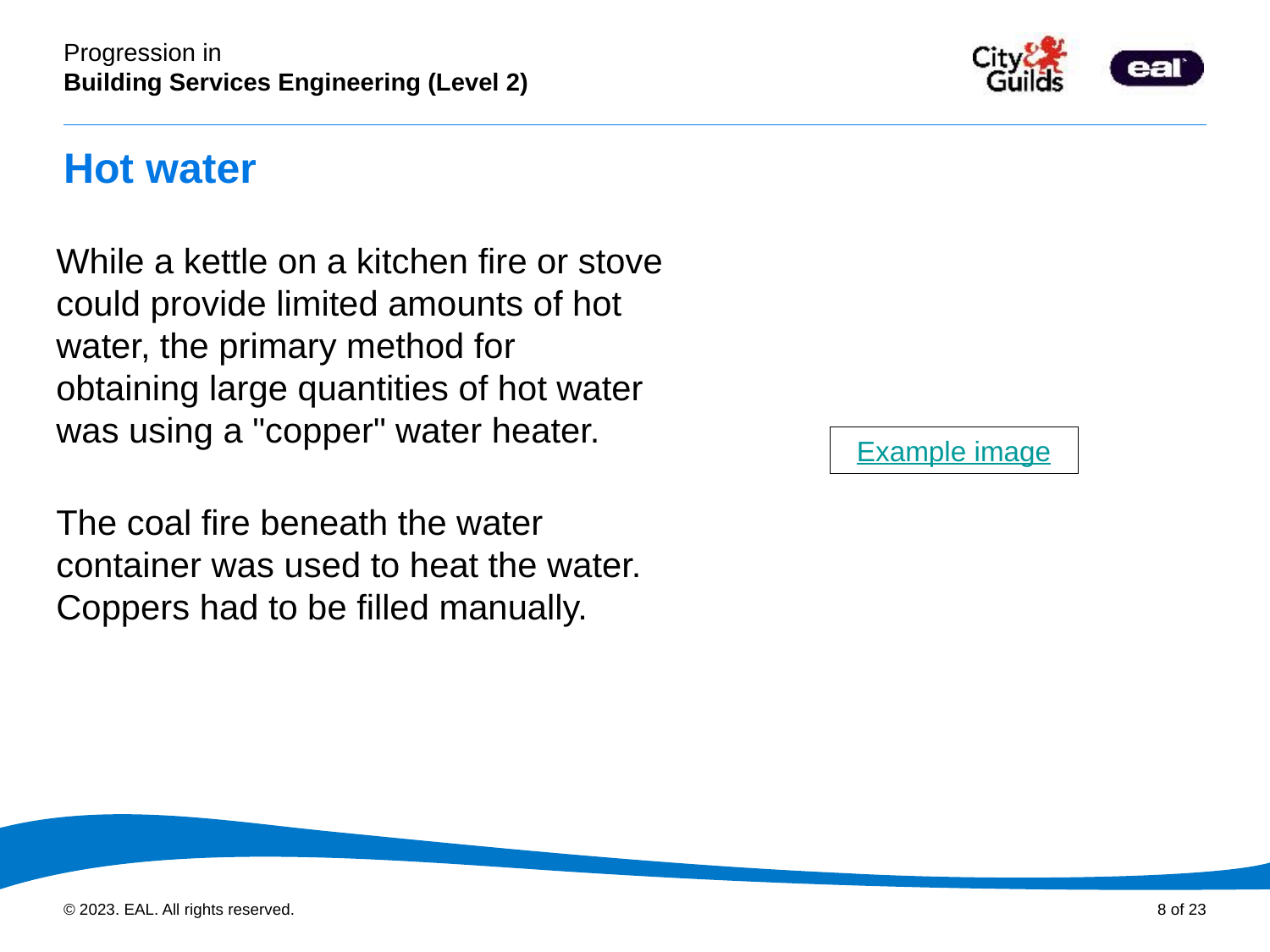

# Hot water
While a kettle on a kitchen fire or stove could provide limited amounts of hot water, the primary method for obtaining large quantities of hot water was using a "copper" water heater.
Example image
The coal fire beneath the water container was used to heat the water. Coppers had to be filled manually.